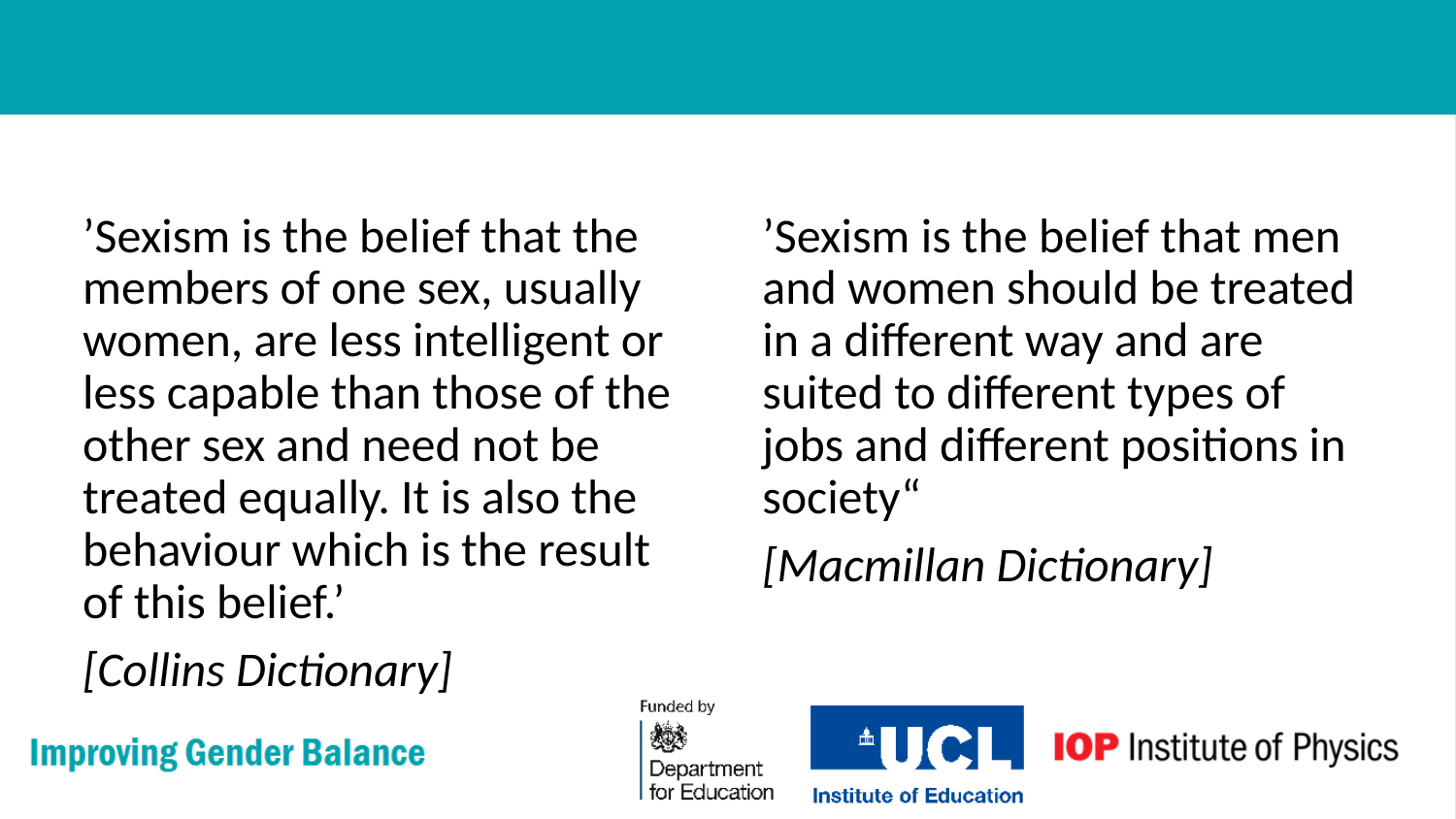

’Sexism is the belief that the members of one sex, usually women, are less intelligent or less capable than those of the other sex and need not be treated equally. It is also the behaviour which is the result of this belief.’
[Collins Dictionary]

’Sexism is the belief that men and women should be treated in a different way and are suited to different types of jobs and different positions in society“
[Macmillan Dictionary]